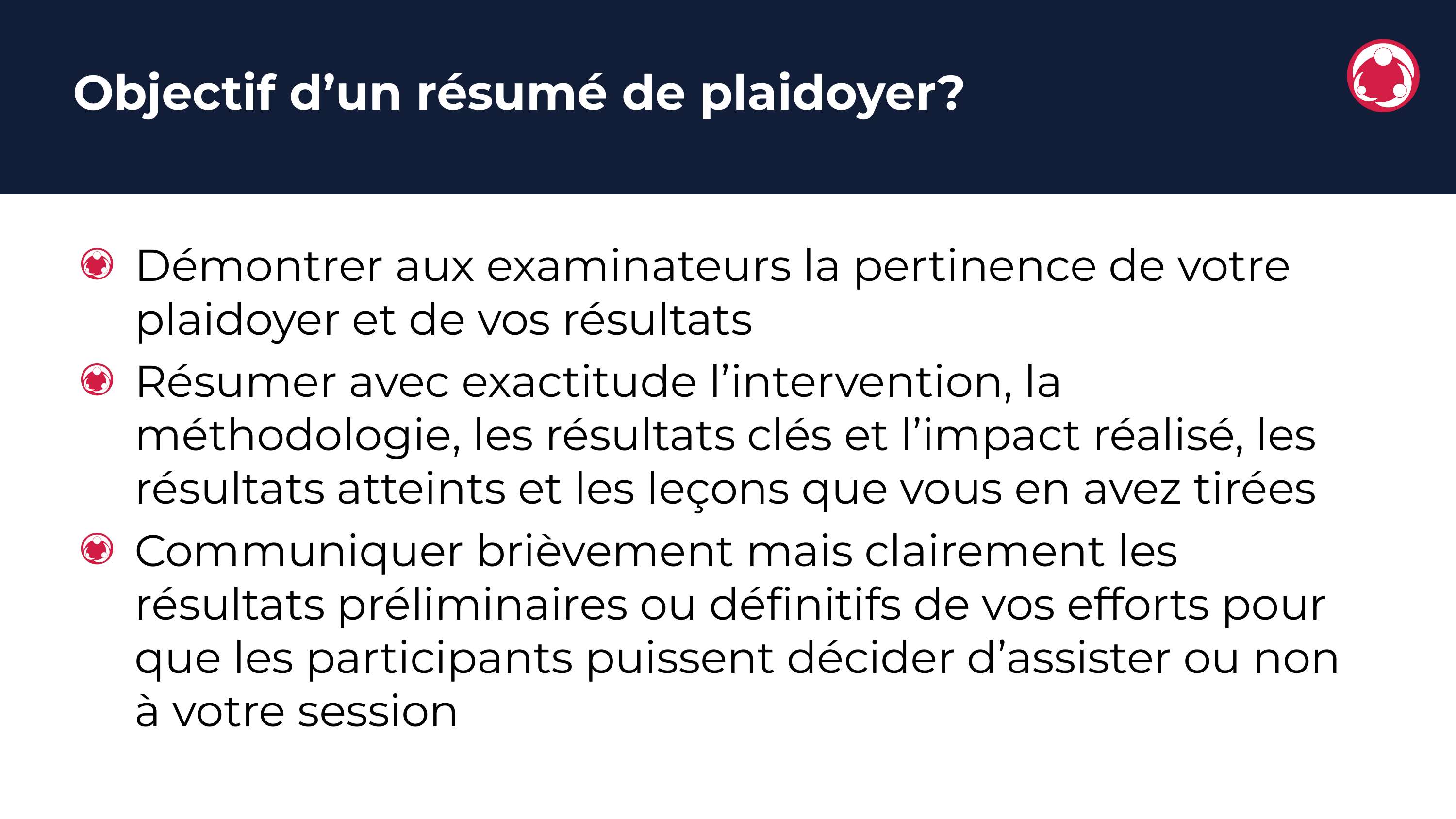

Objectif d’un résumé de plaidoyer?
Démontrer aux examinateurs la pertinence de votre plaidoyer et de vos résultats
Résumer avec exactitude l’intervention, la méthodologie, les résultats clés et l’impact réalisé, les résultats atteints et les leçons que vous en avez tirées
Communiquer brièvement mais clairement les résultats préliminaires ou définitifs de vos efforts pour que les participants puissent décider d’assister ou non à votre session